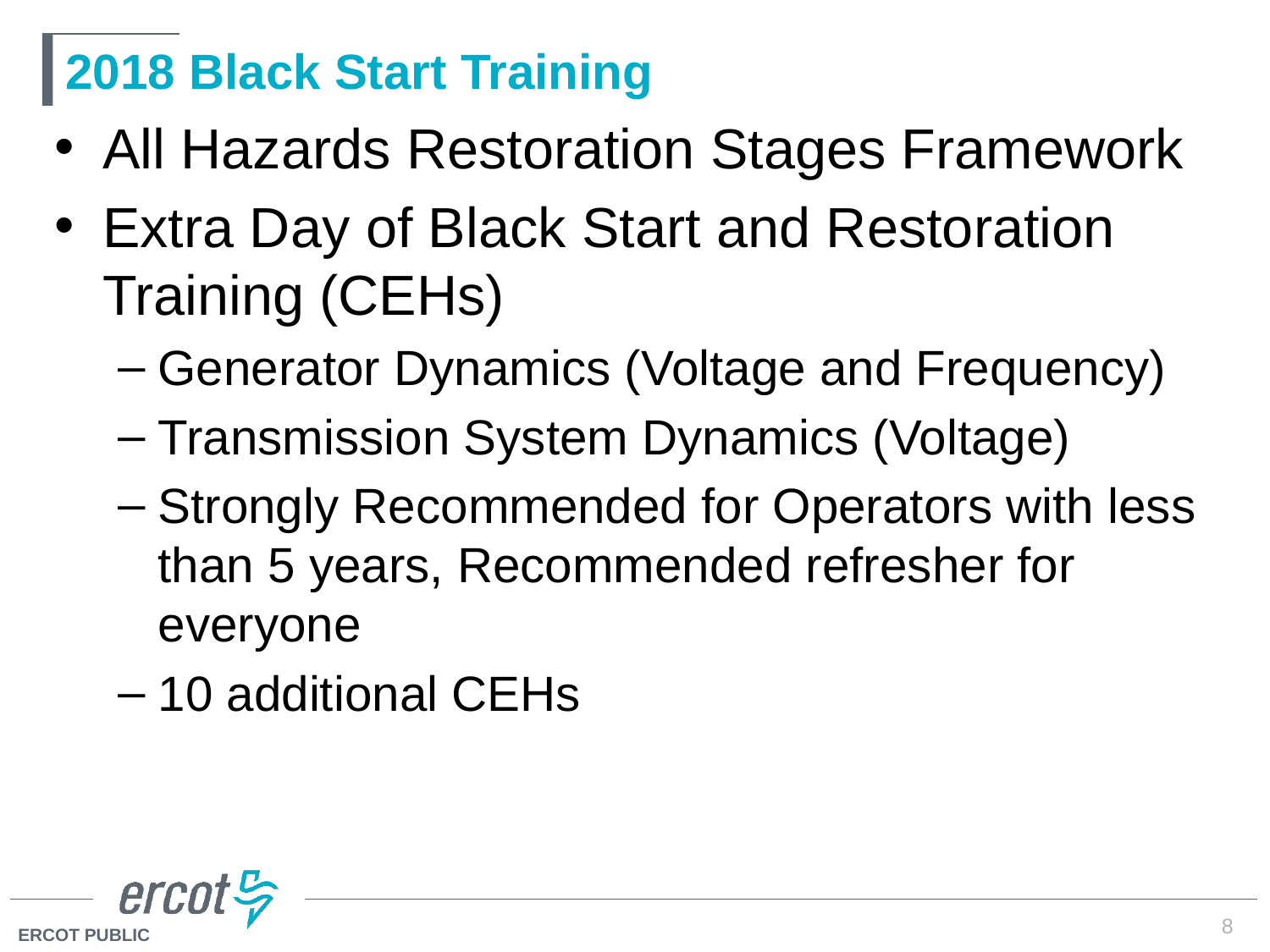

# 2018 Black Start Training
All Hazards Restoration Stages Framework
Extra Day of Black Start and Restoration Training (CEHs)
Generator Dynamics (Voltage and Frequency)
Transmission System Dynamics (Voltage)
Strongly Recommended for Operators with less than 5 years, Recommended refresher for everyone
10 additional CEHs
8